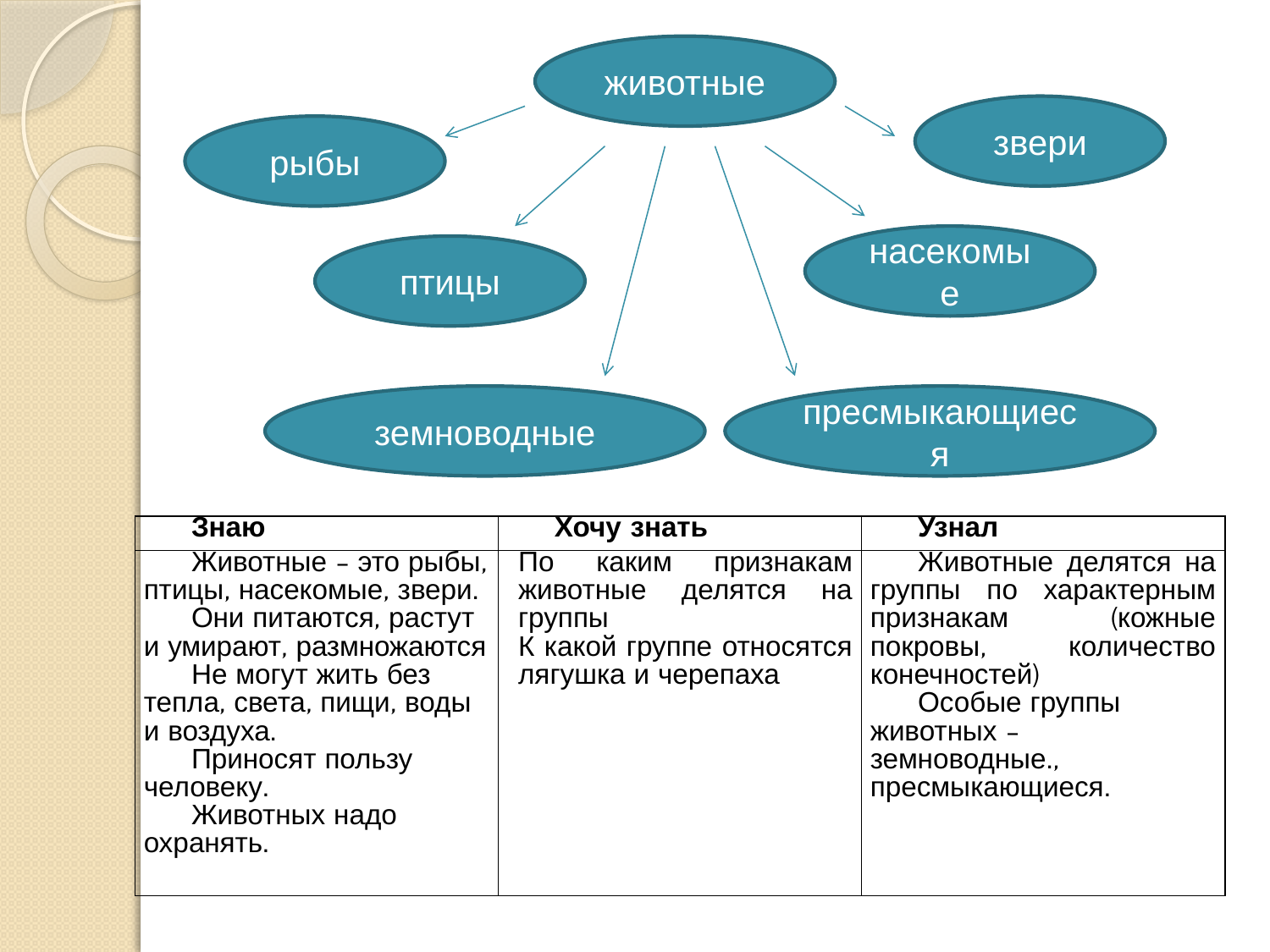

животные
звери
рыбы
насекомые
птицы
земноводные
пресмыкающиеся
| Знаю | Хочу знать | Узнал |
| --- | --- | --- |
| Животные – это рыбы, птицы, насекомые, звери. Они питаются, растут и умирают, размножаются Не могут жить без тепла, света, пищи, воды и воздуха. Приносят пользу человеку. Животных надо охранять. | По каким признакам животные делятся на группы К какой группе относятся лягушка и черепаха | Животные делятся на группы по характерным признакам (кожные покровы, количество конечностей) Особые группы животных – земноводные., пресмыкающиеся. |